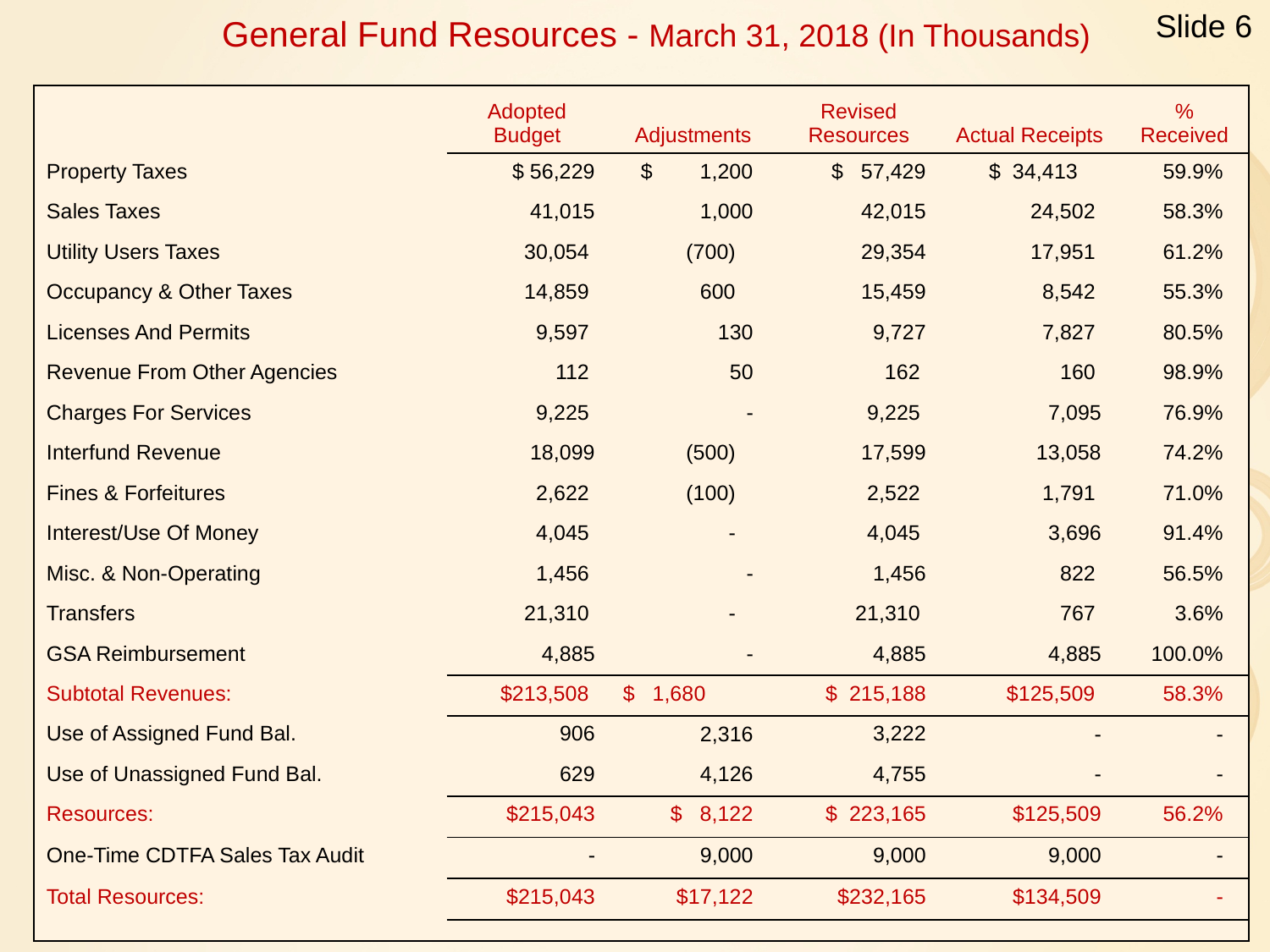

Slide 6
# General Fund Resources - March 31, 2018 (In Thousands)
|  | Adopted Budget | Adjustments | Revised Resources | Actual Receipts | % Received |
| --- | --- | --- | --- | --- | --- |
| Property Taxes | $ 56,229 | $ 1,200 | $ 57,429 | $ 34,413 | 59.9% |
| Sales Taxes | 41,015 | 1,000 | 42,015 | 24,502 | 58.3% |
| Utility Users Taxes | 30,054 | (700) | 29,354 | 17,951 | 61.2% |
| Occupancy & Other Taxes | 14,859 | 600 | 15,459 | 8,542 | 55.3% |
| Licenses And Permits | 9,597 | 130 | 9,727 | 7,827 | 80.5% |
| Revenue From Other Agencies | 112 | 50 | 162 | 160 | 98.9% |
| Charges For Services | 9,225 | - | 9,225 | 7,095 | 76.9% |
| Interfund Revenue | 18,099 | (500) | 17,599 | 13,058 | 74.2% |
| Fines & Forfeitures | 2,622 | (100) | 2,522 | 1,791 | 71.0% |
| Interest/Use Of Money | 4,045 | - | 4,045 | 3,696 | 91.4% |
| Misc. & Non-Operating | 1,456 | - | 1,456 | 822 | 56.5% |
| Transfers | 21,310 | - | 21,310 | 767 | 3.6% |
| GSA Reimbursement | 4,885 | - | 4,885 | 4,885 | 100.0% |
| Subtotal Revenues: | $213,508 | $ 1,680 | $ 215,188 | $125,509 | 58.3% |
| Use of Assigned Fund Bal. | 906 | 2,316 | 3,222 | - | - |
| Use of Unassigned Fund Bal. | 629 | 4,126 | 4,755 | - | - |
| Resources: | $215,043 | $ 8,122 | $ 223,165 | $125,509 | 56.2% |
| One-Time CDTFA Sales Tax Audit | - | 9,000 | 9,000 | 9,000 | - |
| Total Resources: | $215,043 | $17,122 | $232,165 | $134,509 | - |
|  |  |  |  |  |  |